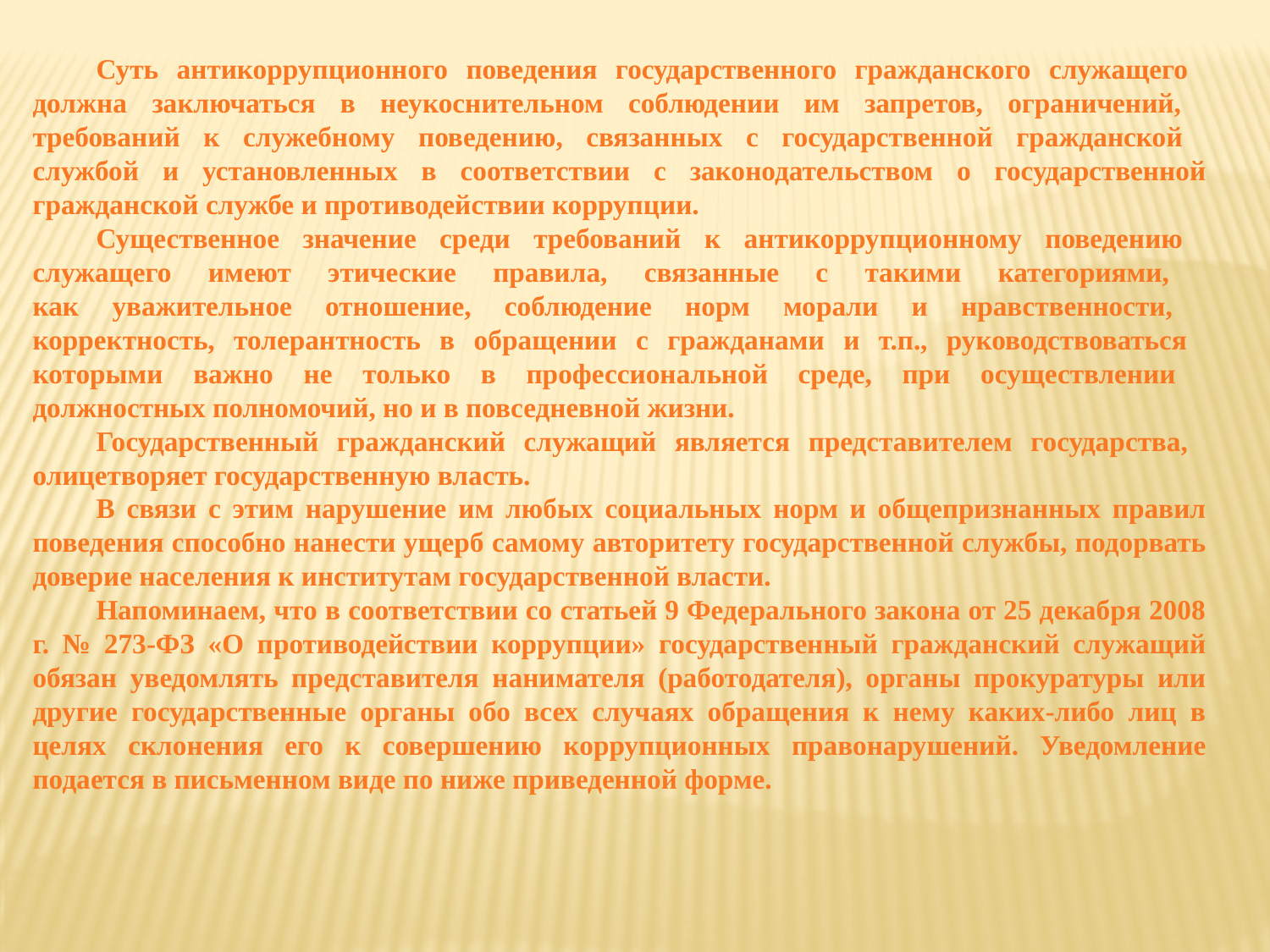

Суть антикоррупционного поведения государственного гражданского служащего
должна заключаться в неукоснительном соблюдении им запретов, ограничений,
требований к служебному поведению, связанных с государственной гражданской
службой и установленных в соответствии с законодательством о государственной гражданской службе и противодействии коррупции.
Существенное значение среди требований к антикоррупционному поведению
служащего имеют этические правила, связанные с такими категориями,
как уважительное отношение, соблюдение норм морали и нравственности,
корректность, толерантность в обращении с гражданами и т.п., руководствоваться
которыми важно не только в профессиональной среде, при осуществлении
должностных полномочий, но и в повседневной жизни.
Государственный гражданский служащий является представителем государства,
олицетворяет государственную власть.
В связи с этим нарушение им любых социальных норм и общепризнанных правил поведения способно нанести ущерб самому авторитету государственной службы, подорвать доверие населения к институтам государственной власти.
Напоминаем, что в соответствии со статьей 9 Федерального закона от 25 декабря 2008 г. № 273-ФЗ «О противодействии коррупции» государственный гражданский служащий обязан уведомлять представителя нанимателя (работодателя), органы прокуратуры или другие государственные органы обо всех случаях обращения к нему каких-либо лиц в целях склонения его к совершению коррупционных правонарушений. Уведомление подается в письменном виде по ниже приведенной форме.